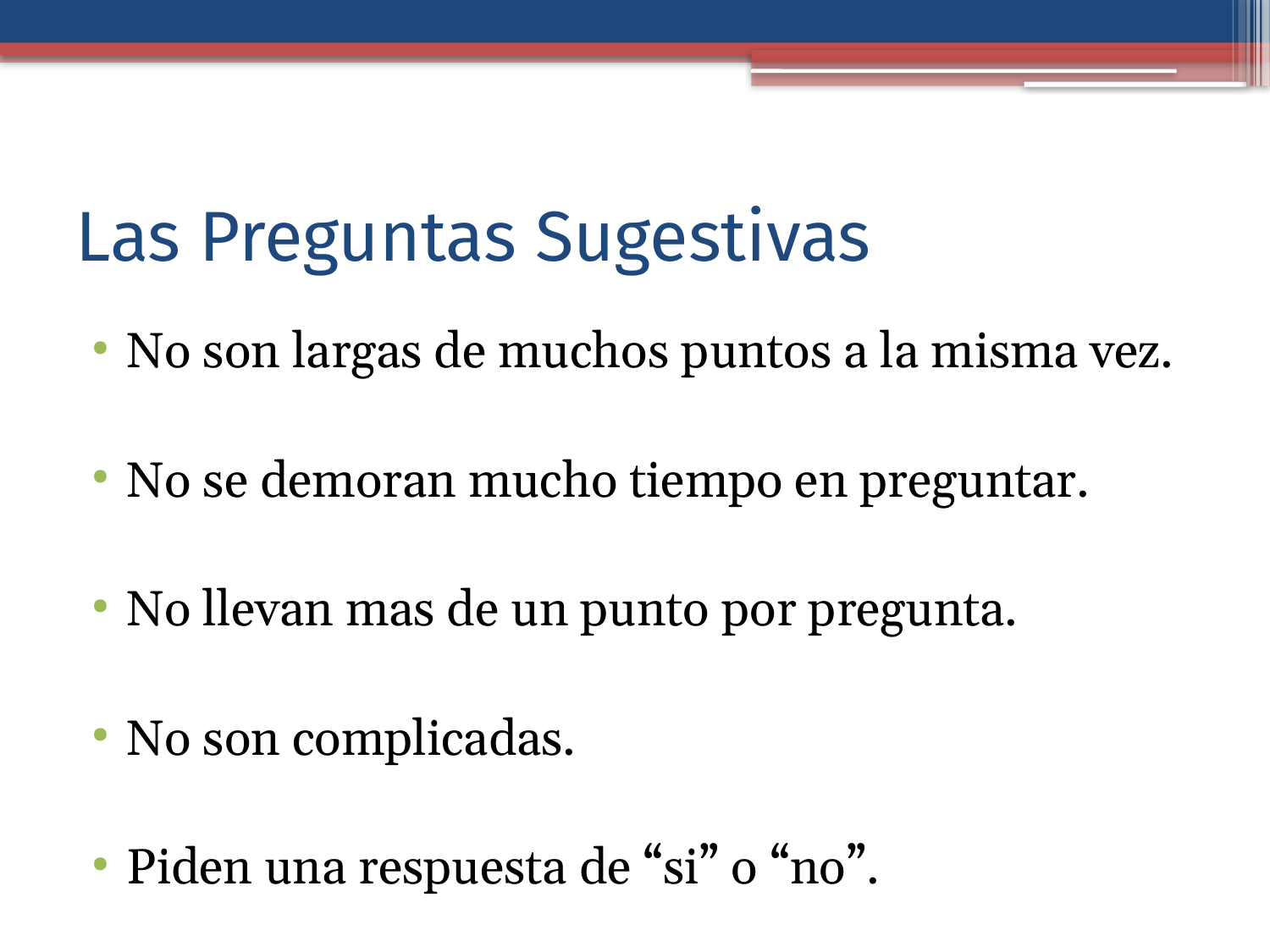

# Las Preguntas Sugestivas
No son largas de muchos puntos a la misma vez.

No se demoran mucho tiempo en preguntar.

No llevan mas de un punto por pregunta.

No son complicadas.

Piden una respuesta de “si” o “no”.